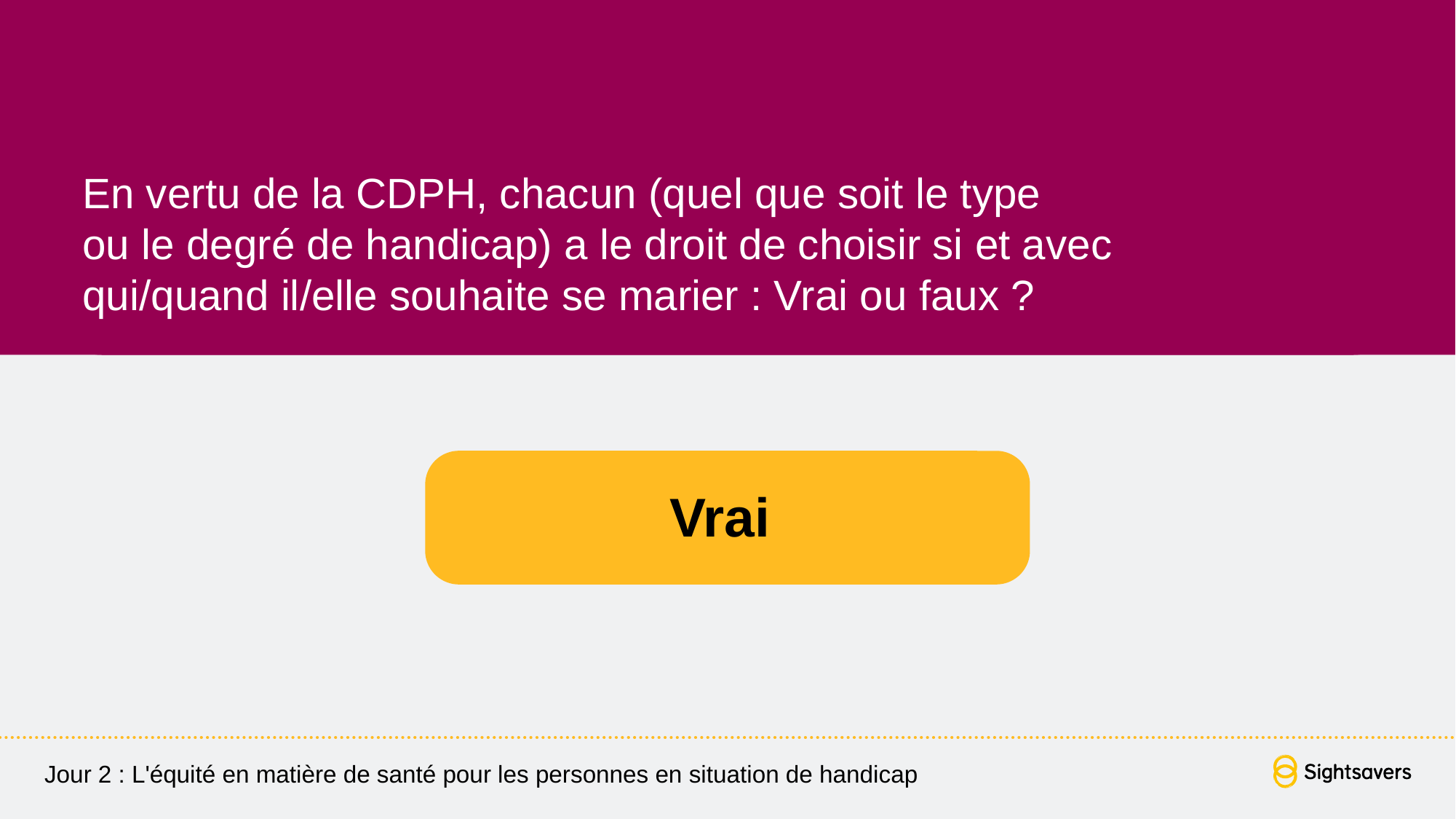

En vertu de la CDPH, chacun (quel que soit le type
ou le degré de handicap) a le droit de choisir si et avec
qui/quand il/elle souhaite se marier : Vrai ou faux ?
Vrai
Jour 2 : L'équité en matière de santé pour les personnes en situation de handicap